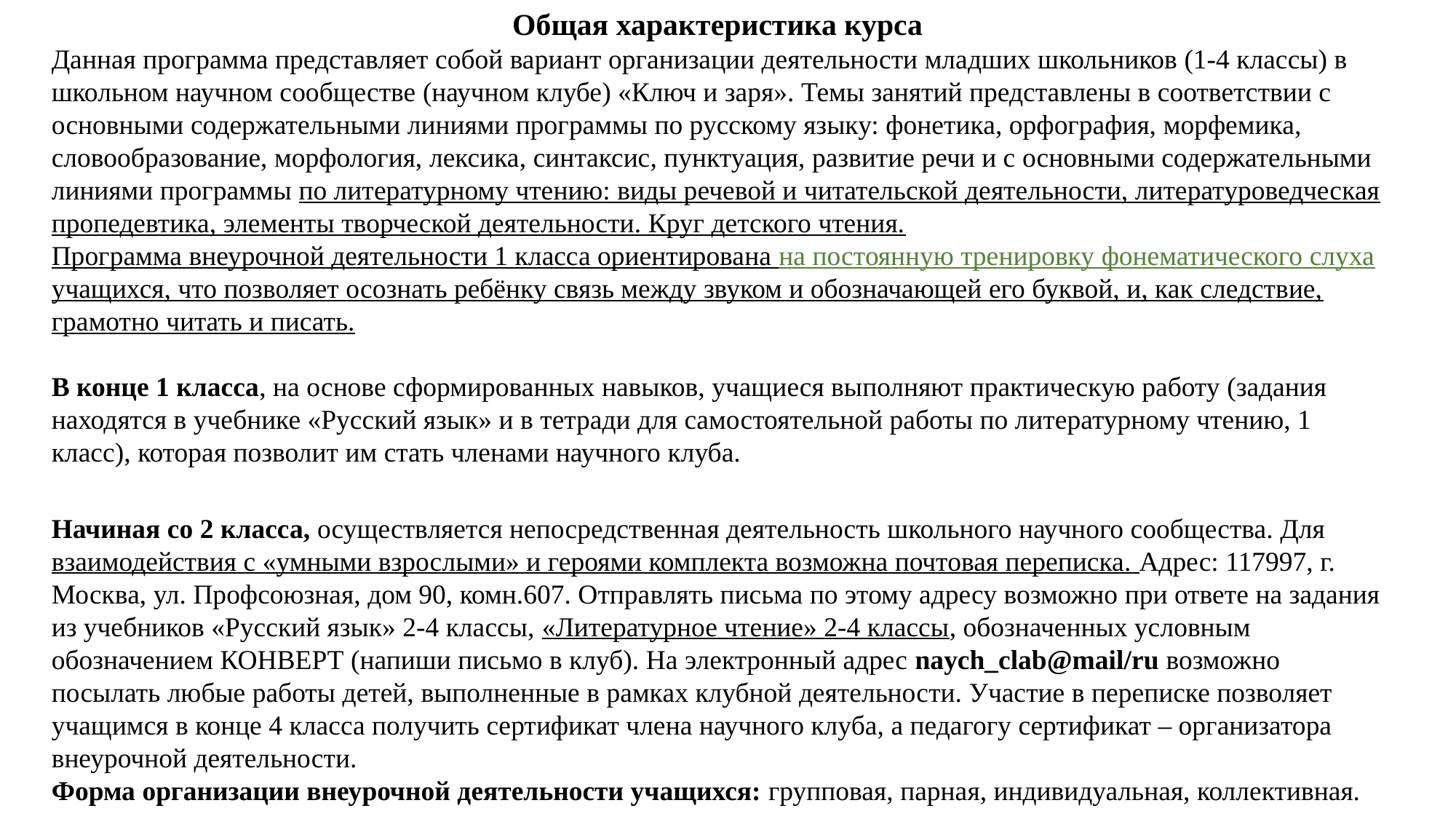

Общая характеристика курса
Данная программа представляет собой вариант организации деятельности младших школьников (1-4 классы) в школьном научном сообществе (научном клубе) «Ключ и заря». Темы занятий представлены в соответствии с основными содержательными линиями программы по русскому языку: фонетика, орфография, морфемика, словообразование, морфология, лексика, синтаксис, пунктуация, развитие речи и с основными содержательными линиями программы по литературному чтению: виды речевой и читательской деятельности, литературоведческая пропедевтика, элементы творческой деятельности. Круг детского чтения.
Программа внеурочной деятельности 1 класса ориентирована на постоянную тренировку фонематического слуха учащихся, что позволяет осознать ребёнку связь между звуком и обозначающей его буквой, и, как следствие, грамотно читать и писать.

В конце 1 класса, на основе сформированных навыков, учащиеся выполняют практическую работу (задания находятся в учебнике «Русский язык» и в тетради для самостоятельной работы по литературному чтению, 1 класс), которая позволит им стать членами научного клуба.

Начиная со 2 класса, осуществляется непосредственная деятельность школьного научного сообщества. Для взаимодействия с «умными взрослыми» и героями комплекта возможна почтовая переписка. Адрес: 117997, г. Москва, ул. Профсоюзная, дом 90, комн.607. Отправлять письма по этому адресу возможно при ответе на задания из учебников «Русский язык» 2-4 классы, «Литературное чтение» 2-4 классы, обозначенных условным обозначением КОНВЕРТ (напиши письмо в клуб). На электронный адрес naych_clab@mail/ru возможно посылать любые работы детей, выполненные в рамках клубной деятельности. Участие в переписке позволяет учащимся в конце 4 класса получить сертификат члена научного клуба, а педагогу сертификат – организатора внеурочной деятельности.
Форма организации внеурочной деятельности учащихся: групповая, парная, индивидуальная, коллективная.